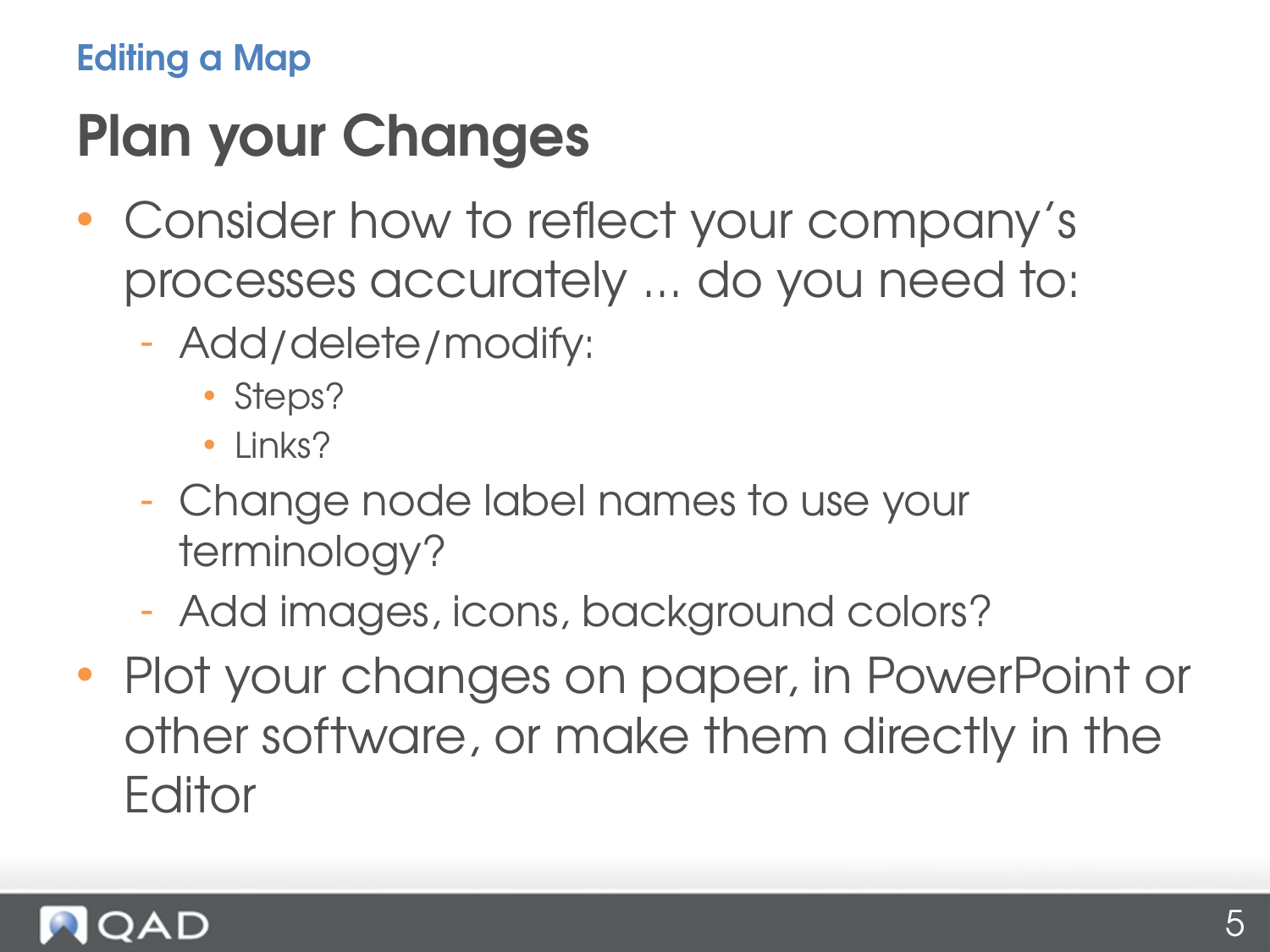

Editing a Map
# Plan your Changes
Consider how to reflect your company’s processes accurately ... do you need to:
Add/delete/modify:
Steps?
Links?
Change node label names to use your terminology?
Add images, icons, background colors?
Plot your changes on paper, in PowerPoint or other software, or make them directly in the Editor
5